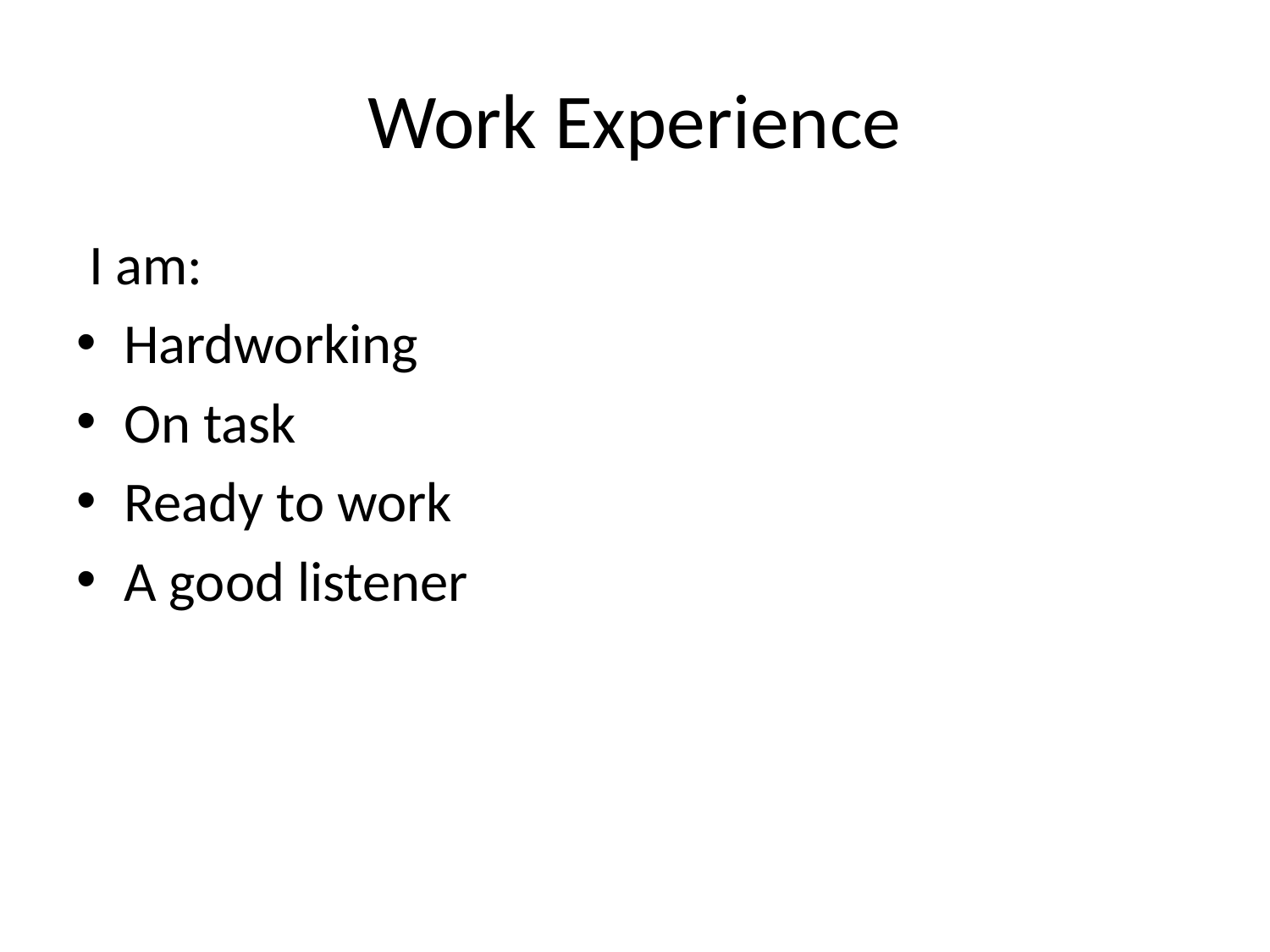

# Work Experience
 I am:
Hardworking
On task
Ready to work
A good listener